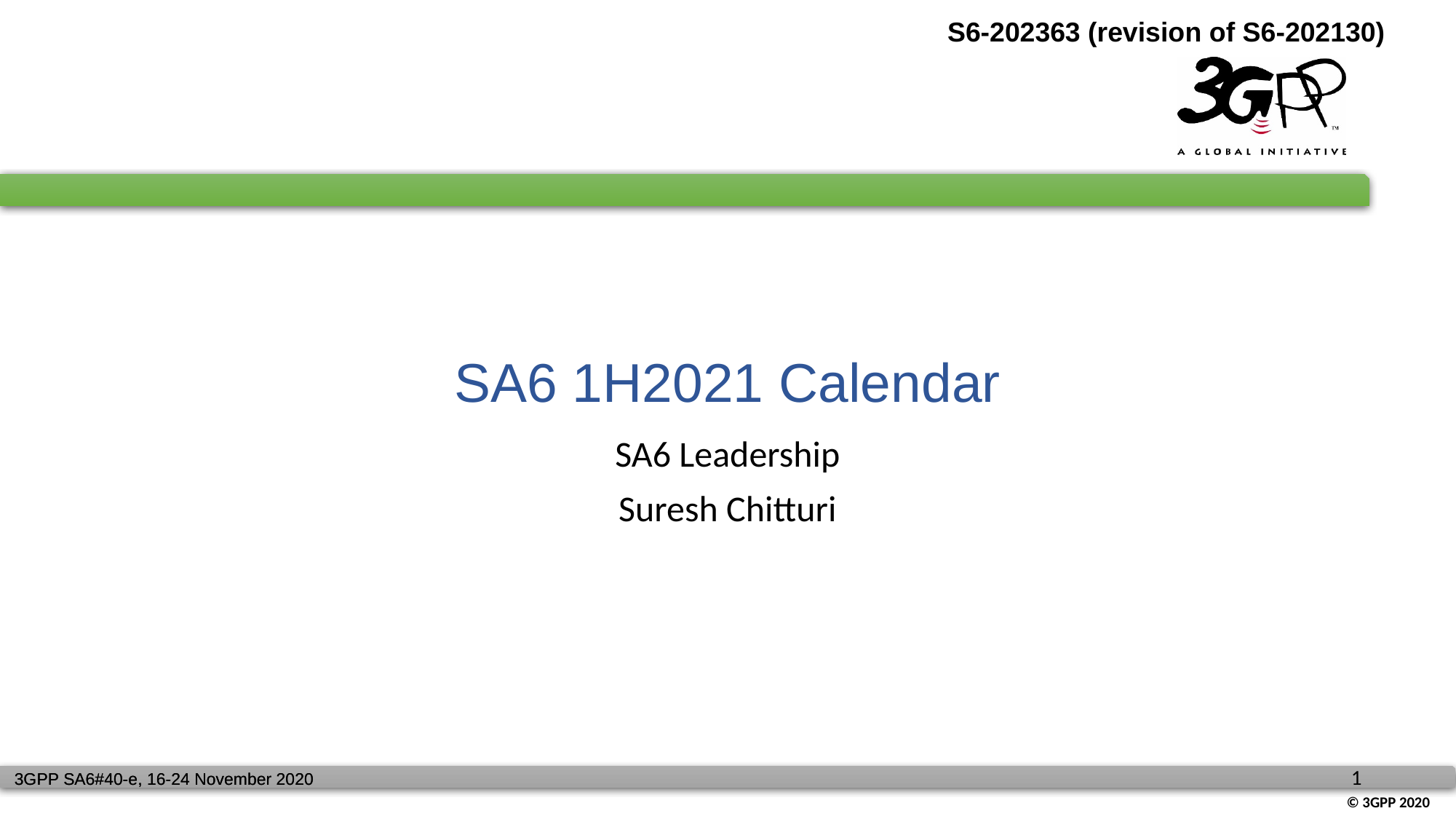

# SA6 1H2021 Calendar
SA6 Leadership
Suresh Chitturi